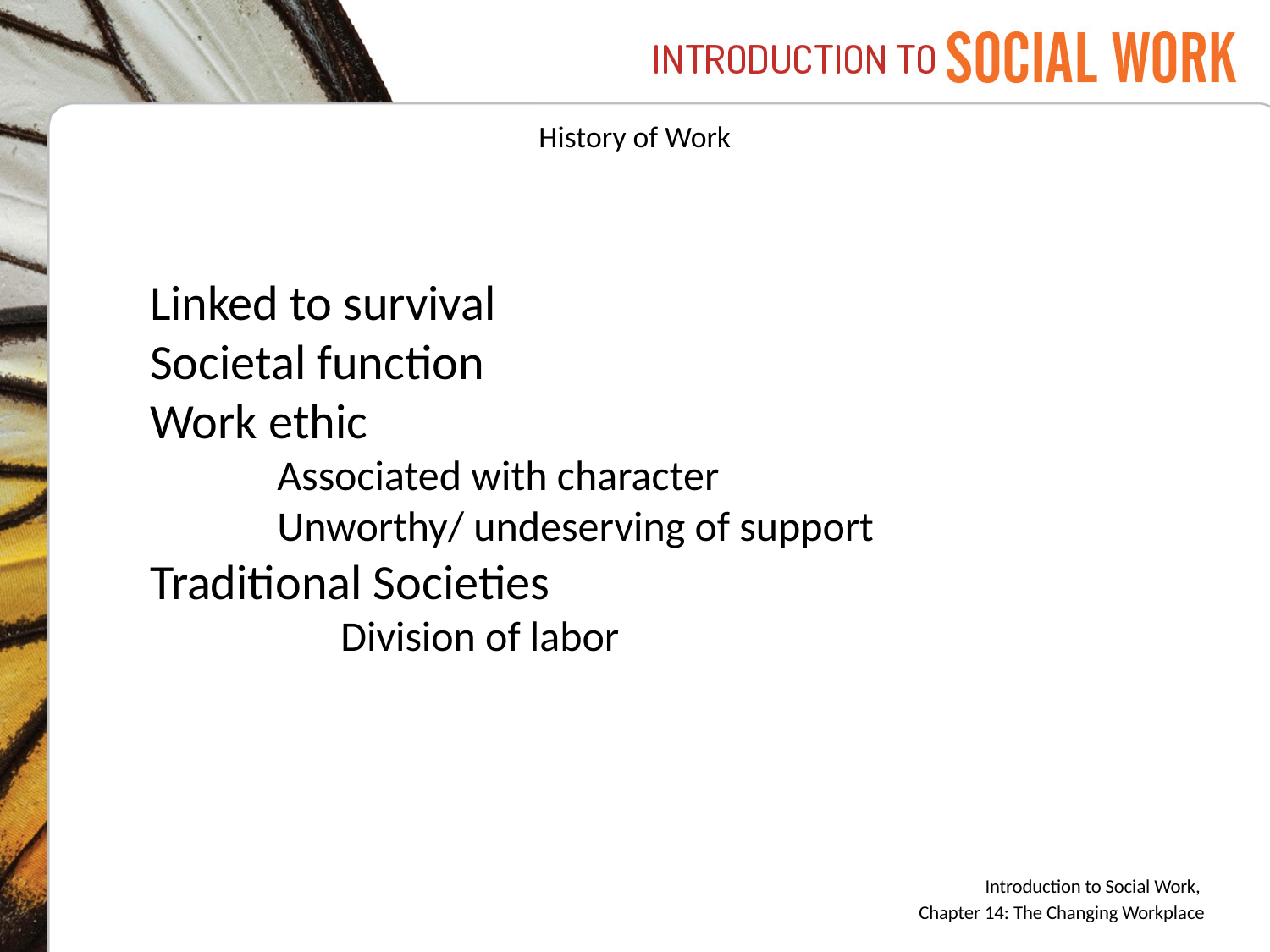

# History of Work

Linked to survival
Societal function
Work ethic
	Associated with character
	Unworthy/ undeserving of support
Traditional Societies
	Division of labor

Introduction to Social Work,
Chapter 14: The Changing Workplace